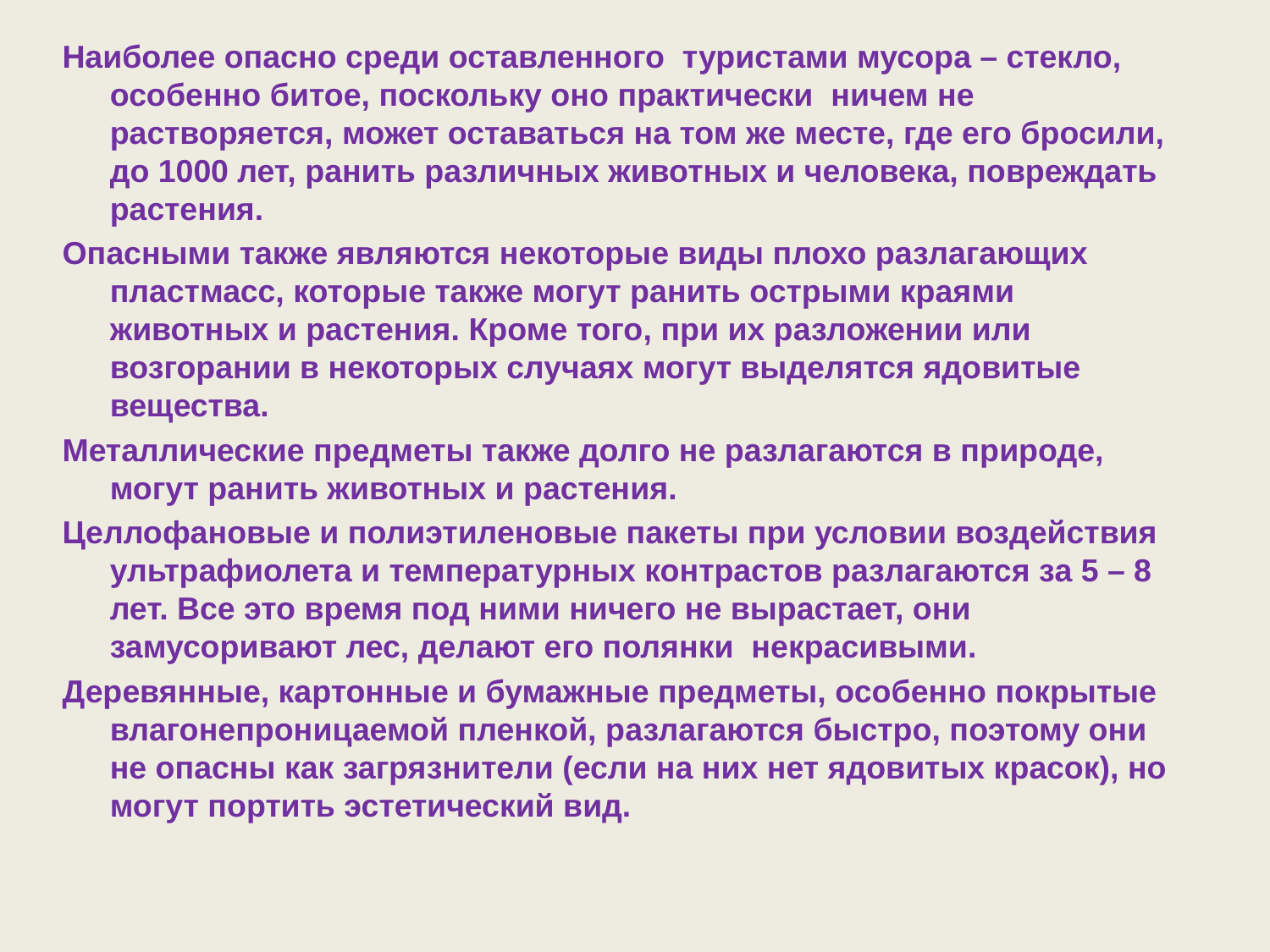

Наиболее опасно среди оставленного  туристами мусора – стекло, особенно битое, поскольку оно практически  ничем не растворяется, может оставаться на том же месте, где его бросили, до 1000 лет, ранить различных животных и человека, повреждать растения.
Опасными также являются некоторые виды плохо разлагающих пластмасс, которые также могут ранить острыми краями животных и растения. Кроме того, при их разложении или возгорании в некоторых случаях могут выделятся ядовитые вещества.
Металлические предметы также долго не разлагаются в природе, могут ранить животных и растения.
Целлофановые и полиэтиленовые пакеты при условии воздействия ультрафиолета и температурных контрастов разлагаются за 5 – 8 лет. Все это время под ними ничего не вырастает, они замусоривают лес, делают его полянки  некрасивыми.
Деревянные, картонные и бумажные предметы, особенно покрытые влагонепроницаемой пленкой, разлагаются быстро, поэтому они не опасны как загрязнители (если на них нет ядовитых красок), но могут портить эстетический вид.